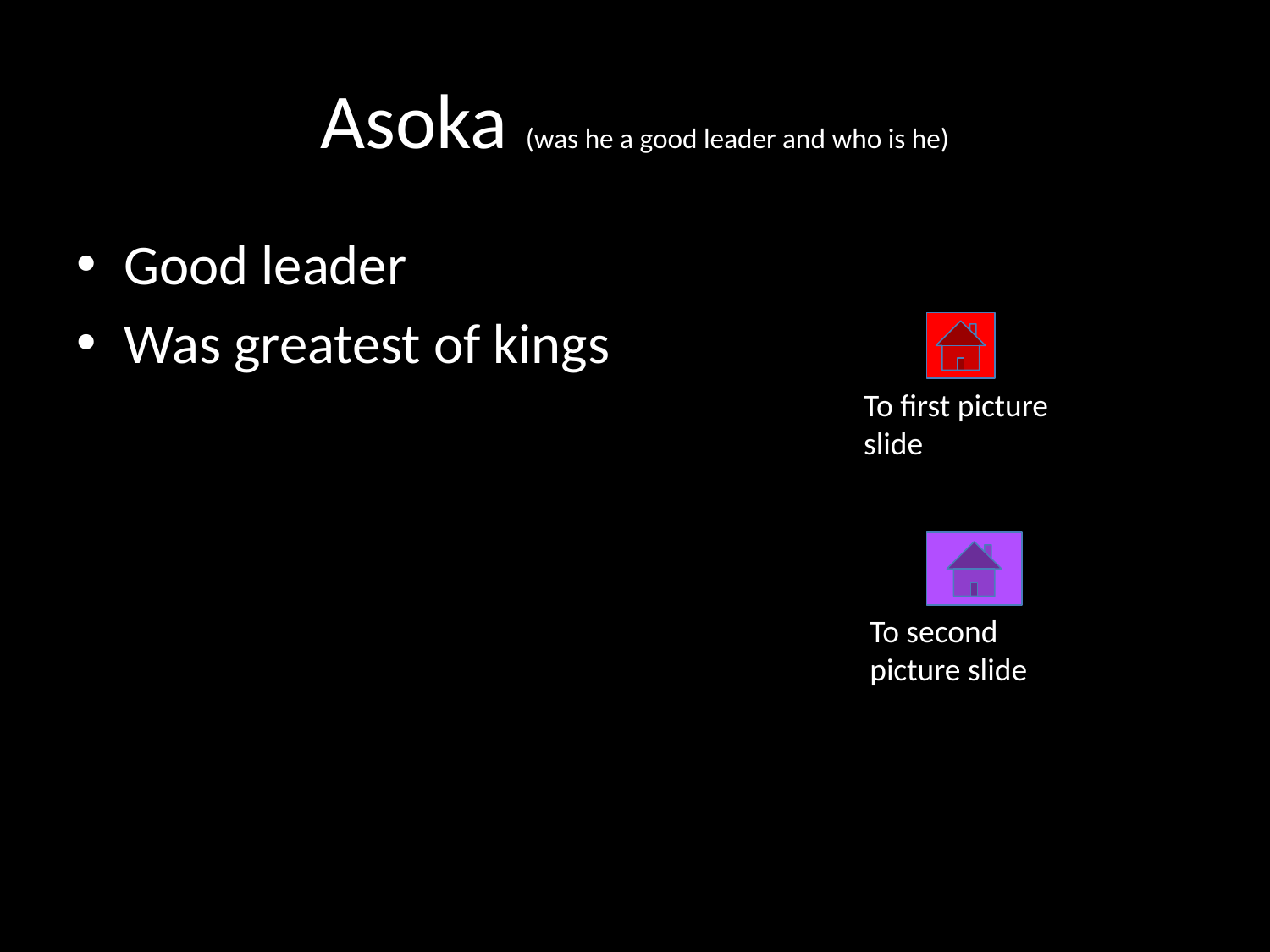

# Asoka (was he a good leader and who is he)
Good leader
Was greatest of kings

To first picture slide

To second picture slide